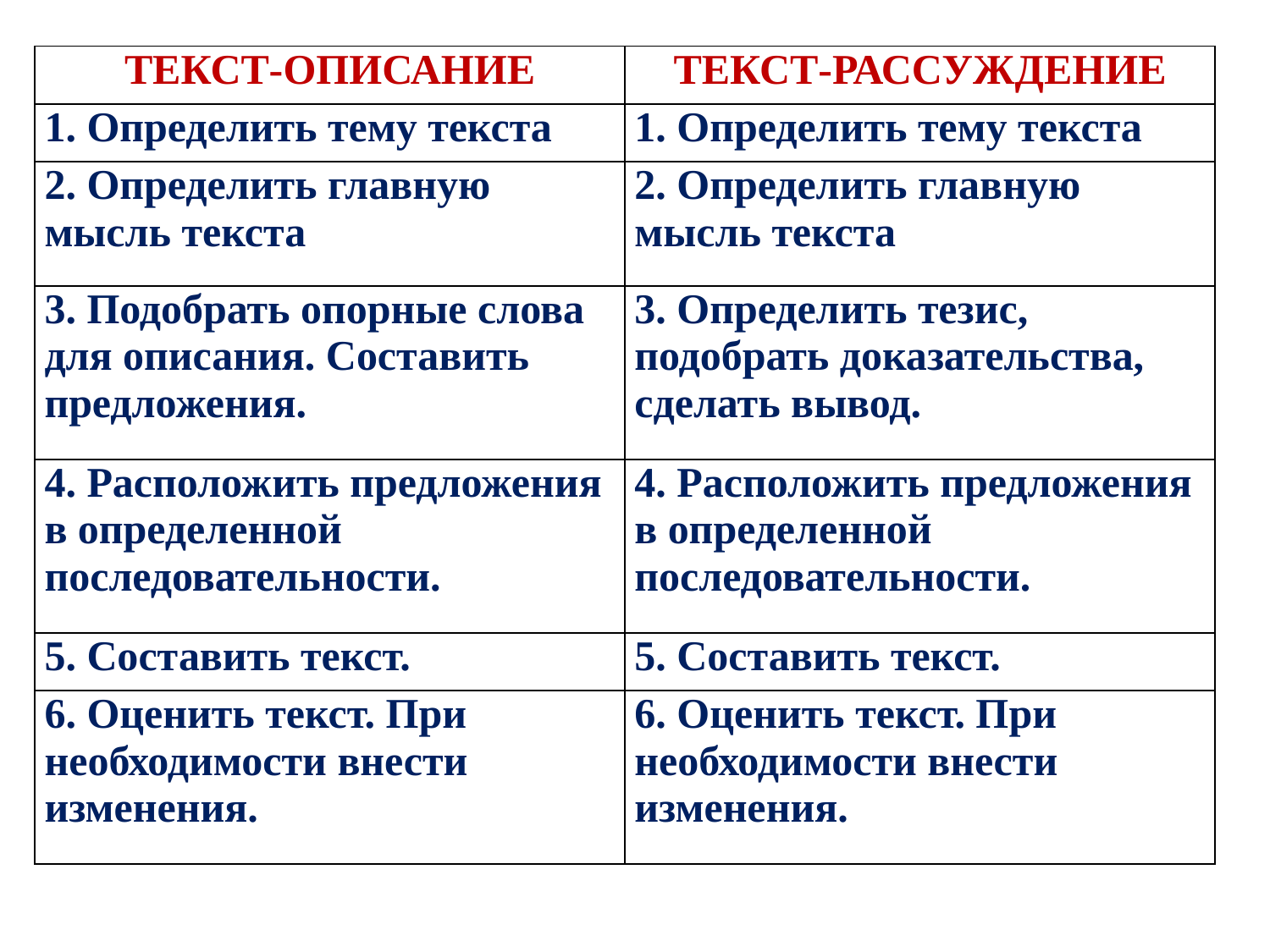

| ТЕКСТ-ОПИСАНИЕ | ТЕКСТ-РАССУЖДЕНИЕ |
| --- | --- |
| 1. Определить тему текста | 1. Определить тему текста |
| 2. Определить главную мысль текста | 2. Определить главную мысль текста |
| 3. Подобрать опорные слова для описания. Составить предложения. | 3. Определить тезис, подобрать доказательства, сделать вывод. |
| 4. Расположить предложения в определенной последовательности. | 4. Расположить предложения в определенной последовательности. |
| 5. Составить текст. | 5. Составить текст. |
| 6. Оценить текст. При необходимости внести изменения. | 6. Оценить текст. При необходимости внести изменения. |